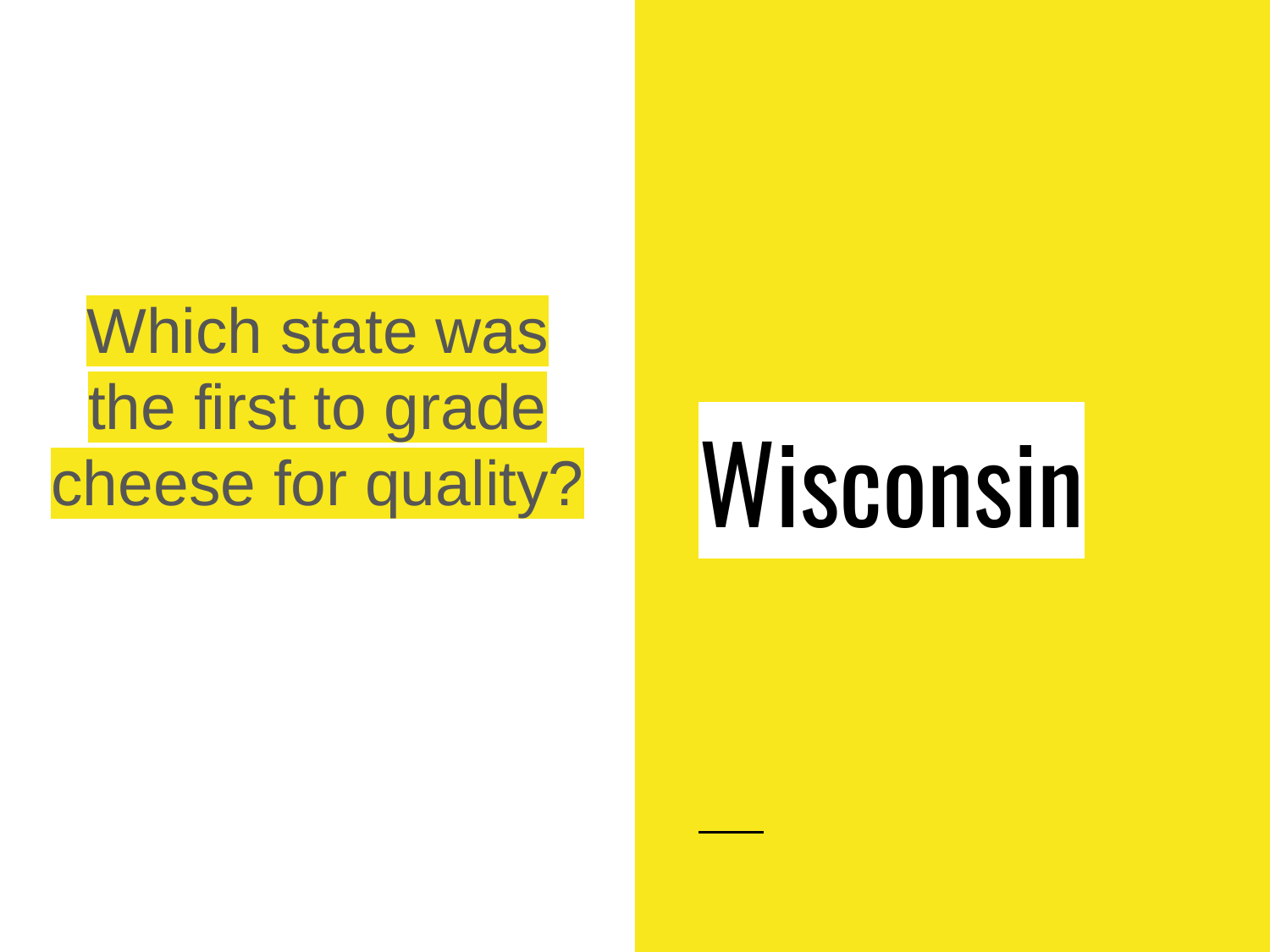

Wisconsin
# Which state was the first to grade cheese for quality?